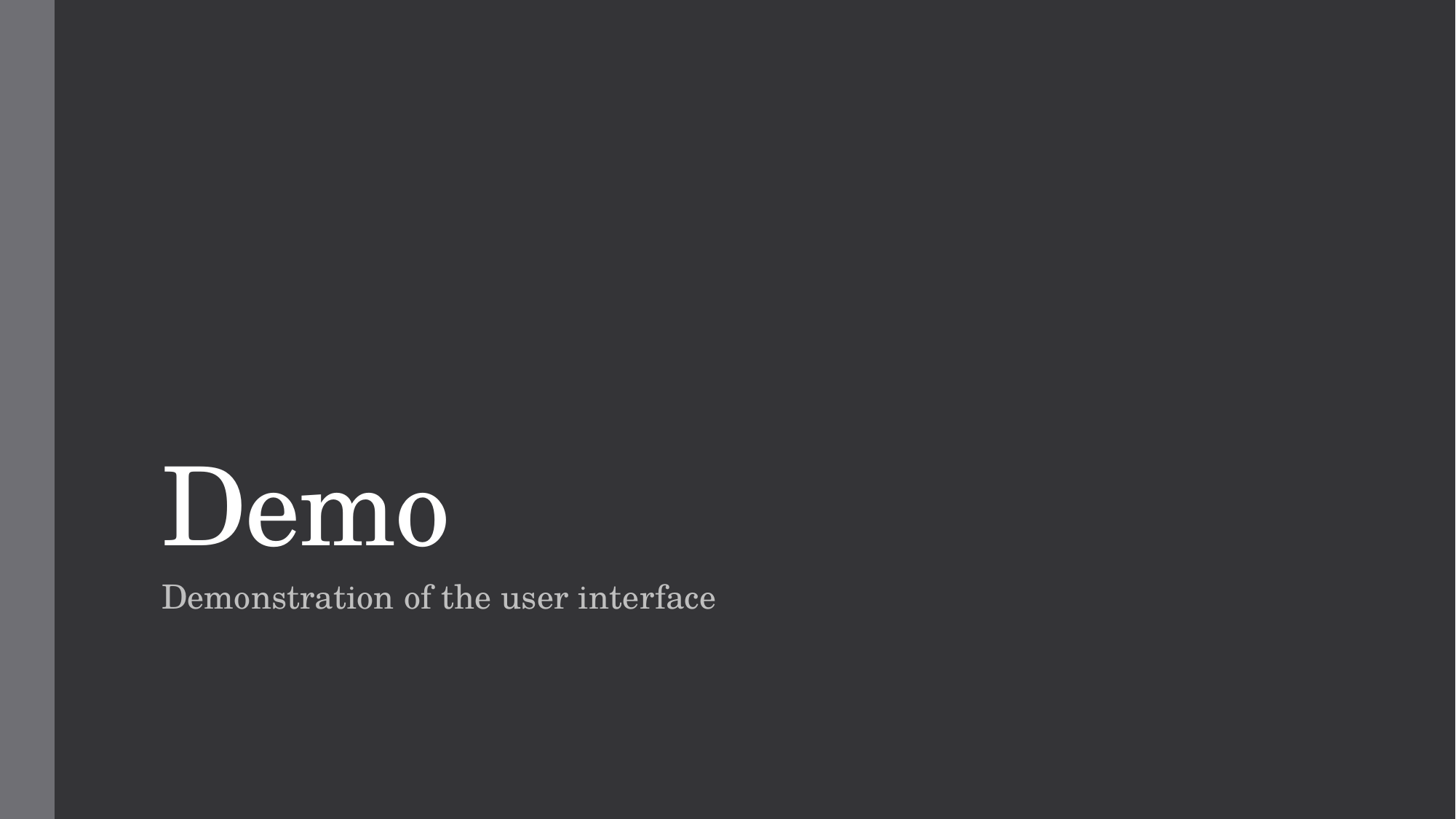

# Demo
Demonstration of the user interface